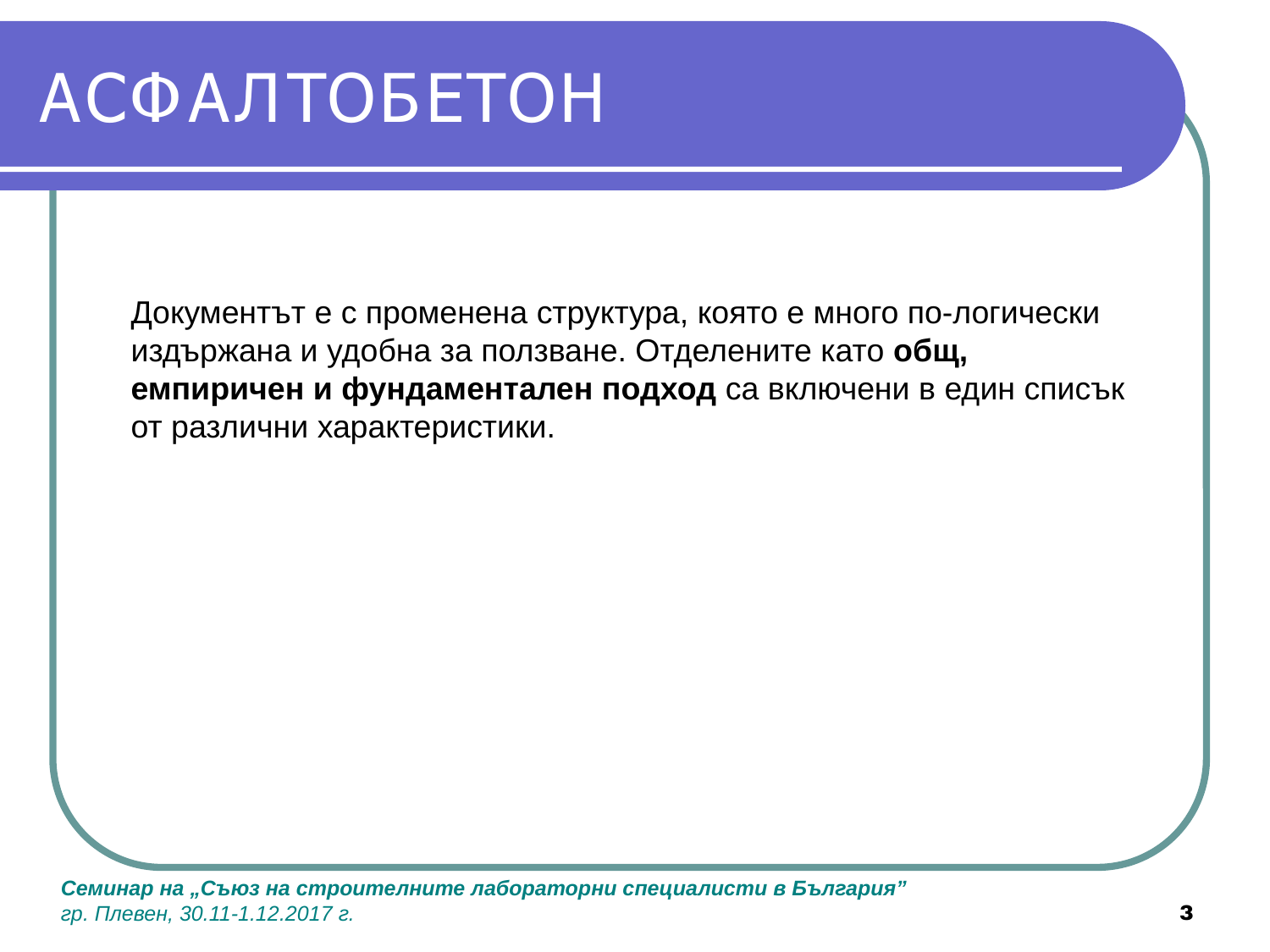

# АСФАЛТОБЕТОН
Документът е с променена структура, която е много по-логически издържана и удобна за ползване. Отделените като общ, емпиричен и фундаментален подход са включени в един списък от различни характеристики.
3
Семинар на „Съюз на строителните лабораторни специалисти в България”
гр. Плевен, 30.11-1.12.2017 г.